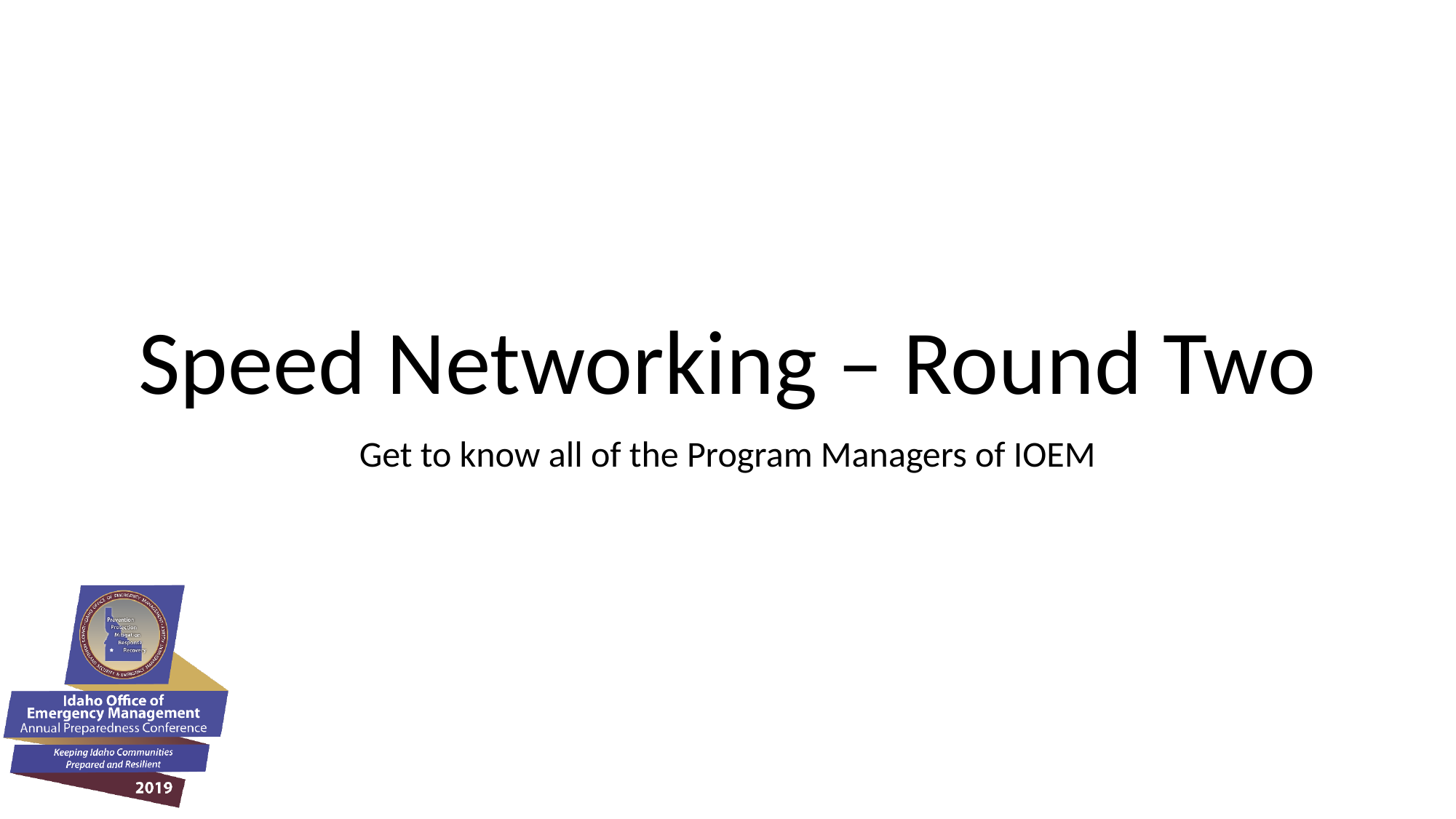

# Speed Networking – Round Two
Get to know all of the Program Managers of IOEM